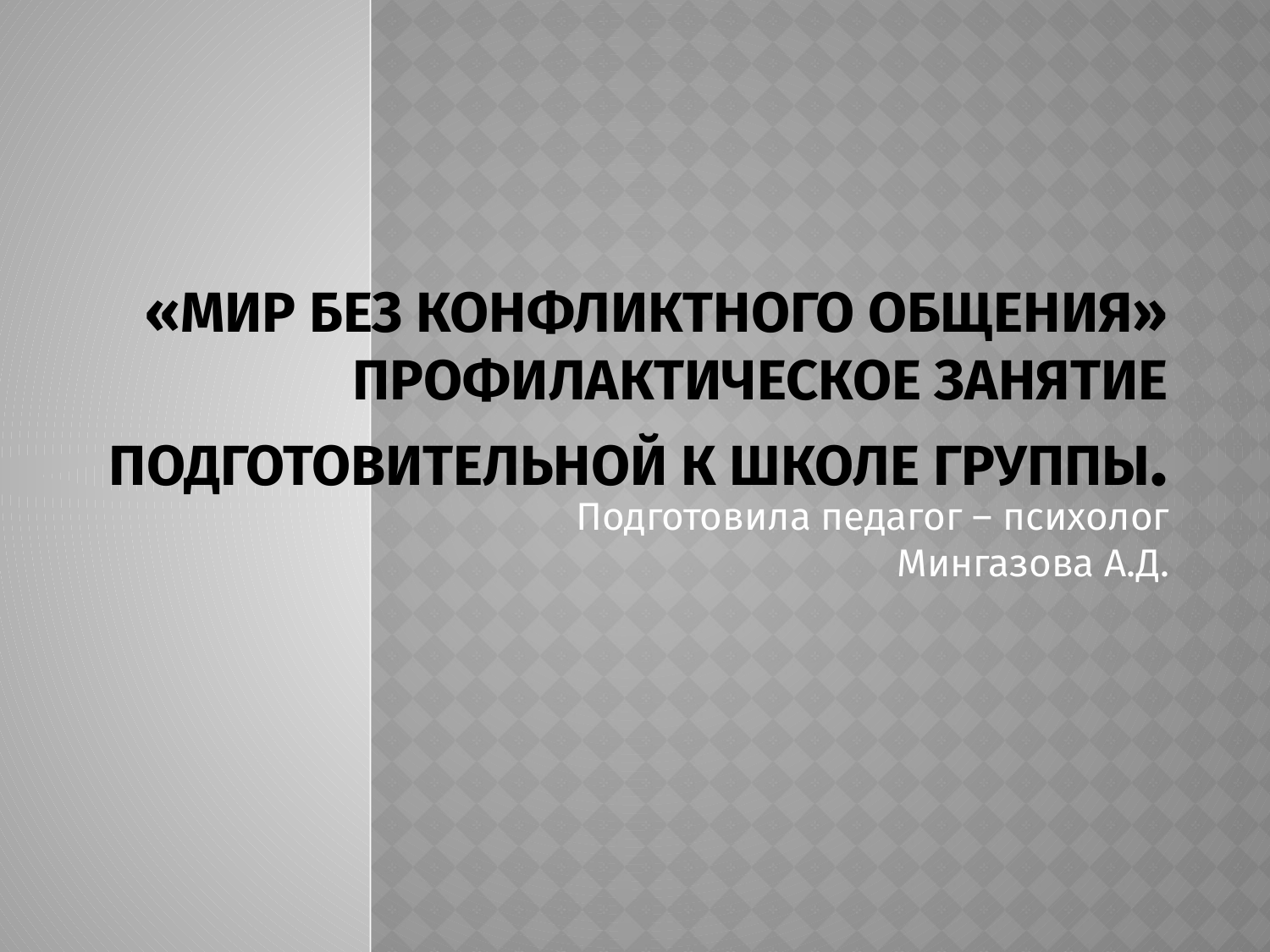

# «Мир без конфликтного общения» профилактическое занятие подготовительной к школе группы.
Подготовила педагог – психолог Мингазова А.Д.